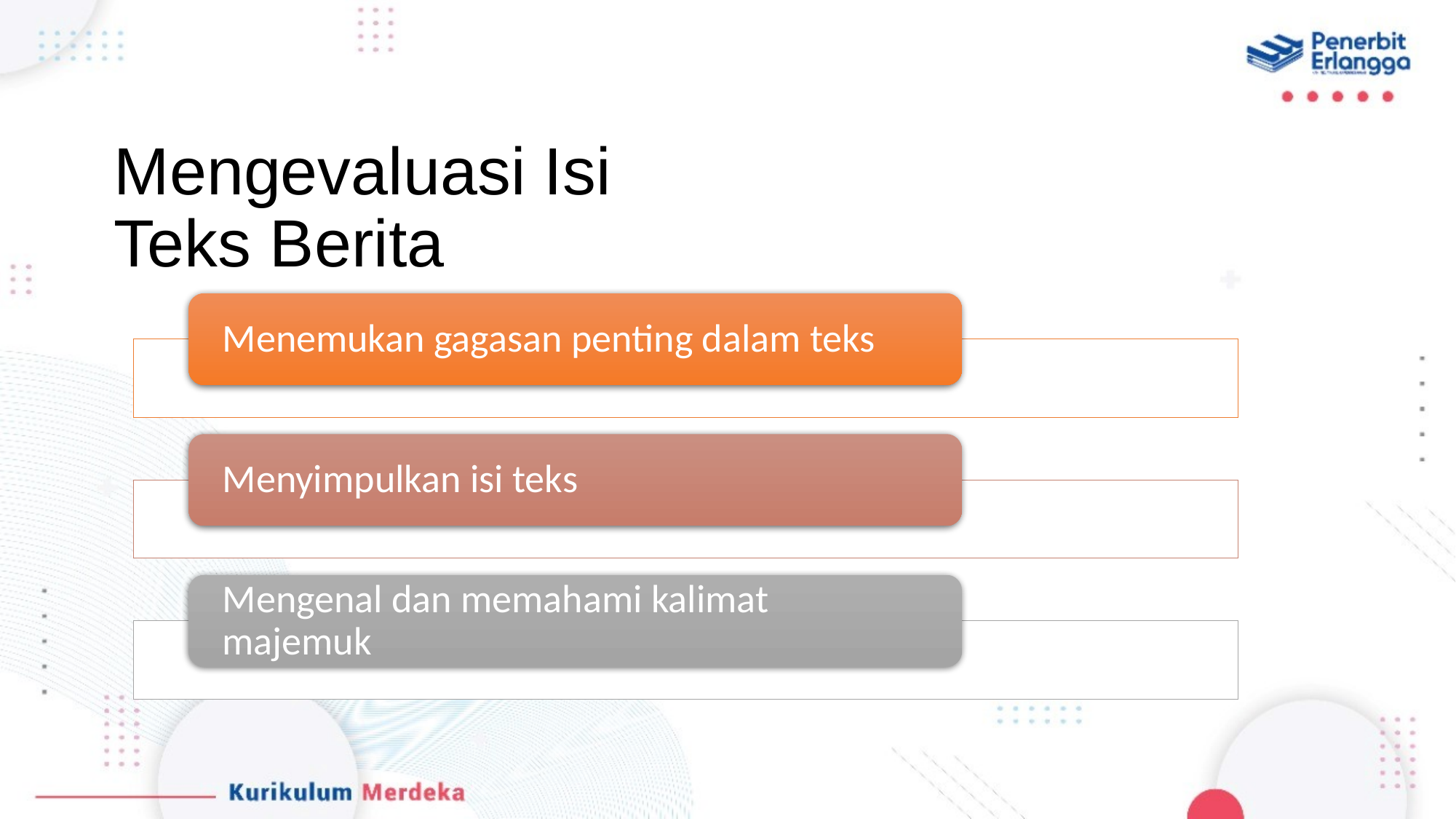

# Mengevaluasi Isi Teks Berita
Menemukan gagasan penting dalam teks

Menyimpulkan isi teks

Mengenal dan memahami kalimat majemuk